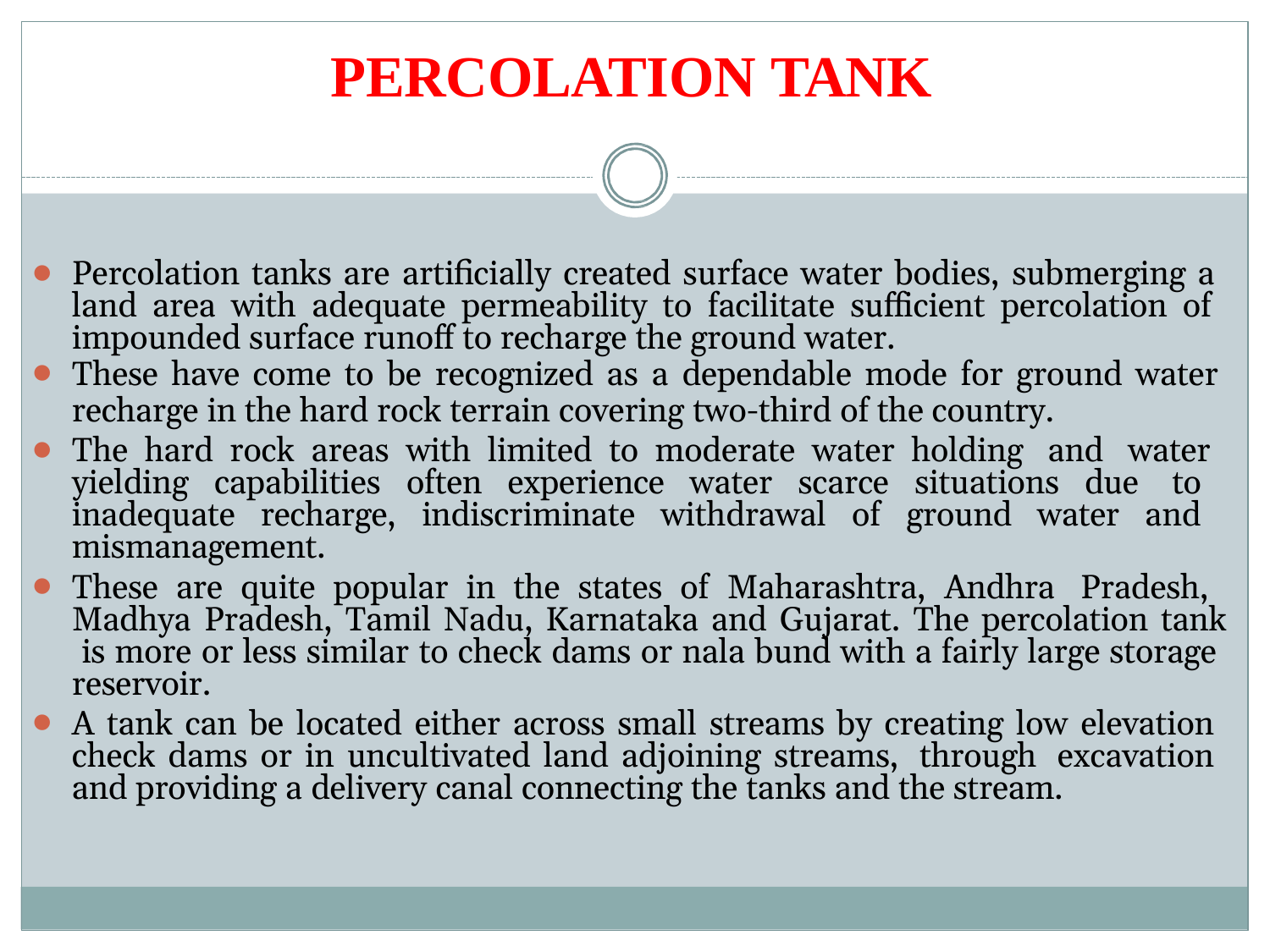

# PERCOLATION TANK

Percolation tanks are artificially created surface water bodies, submerging a  land area with adequate permeability to facilitate sufficient percolation of  impounded surface runoff to recharge the ground water.
These have come to be recognized as a dependable mode for ground water
recharge in the hard rock terrain covering two-third of the country.
The hard rock areas with limited to moderate water holding and water  yielding capabilities often experience water scarce situations due to  inadequate recharge, indiscriminate withdrawal of ground water and  mismanagement.
These are quite popular in the states of Maharashtra, Andhra Pradesh,  Madhya Pradesh, Tamil Nadu, Karnataka and Gujarat. The percolation tank  is more or less similar to check dams or nala bund with a fairly large storage  reservoir.
A tank can be located either across small streams by creating low elevation  check dams or in uncultivated land adjoining streams, through excavation  and providing a delivery canal connecting the tanks and the stream.